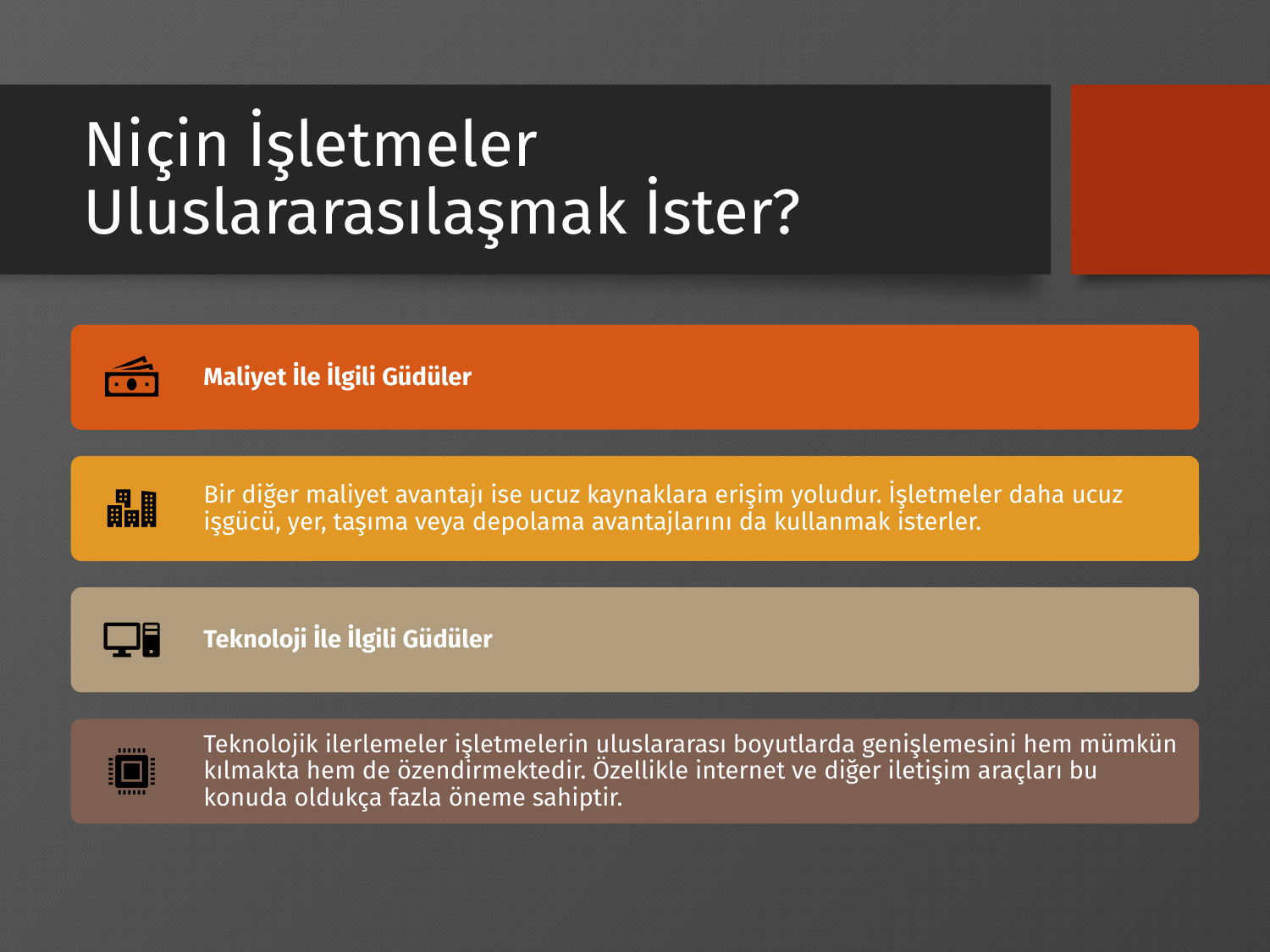

# Niçin İşletmeler Uluslararasılaşmak İster?
Maliyet İle İlgili Güdüler
Bir diğer maliyet avantajı ise ucuz kaynaklara erişim yoludur. İşletmeler daha ucuz işgücü, yer, taşıma veya depolama avantajlarını da kullanmak isterler.
Teknoloji İle İlgili Güdüler
Teknolojik ilerlemeler işletmelerin uluslararası boyutlarda genişlemesini hem mümkün kılmakta hem de özendirmektedir. Özellikle internet ve diğer iletişim araçları bu konuda oldukça fazla öneme sahiptir.